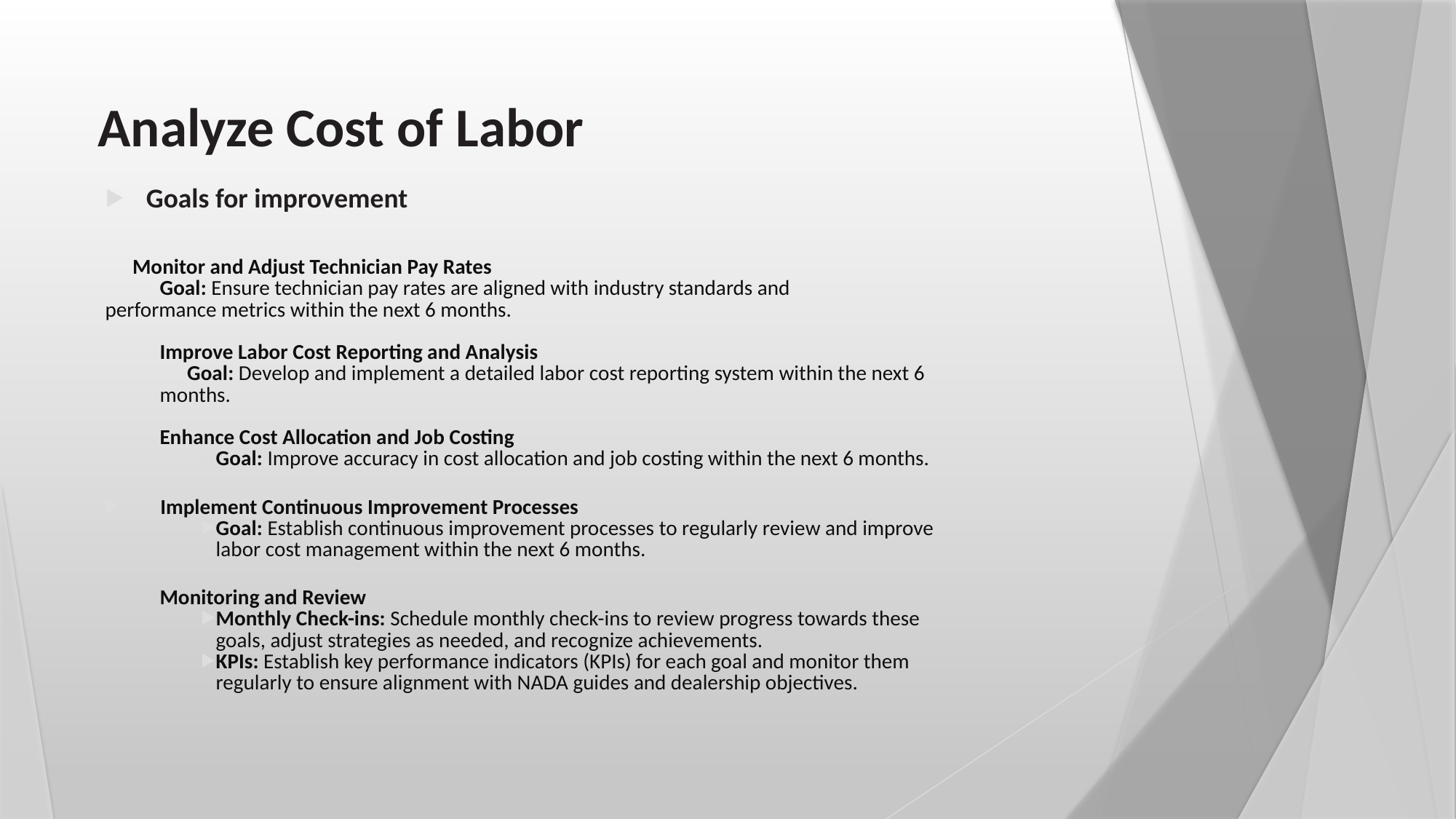

# Analyze Cost of Labor

Goals for improvement

   	Monitor and Adjust Technician Pay Rates
		Goal: Ensure technician pay rates are aligned with industry standards and 				performance metrics within the next 6 months.

Improve Labor Cost Reporting and Analysis
	Goal: Develop and implement a detailed labor cost reporting system within the next 6 	months.

Enhance Cost Allocation and Job Costing
Goal: Improve accuracy in cost allocation and job costing within the next 6 months.

   Implement Continuous Improvement Processes
Goal: Establish continuous improvement processes to regularly review and improve labor cost management within the next 6 months.

Monitoring and Review
Monthly Check-ins: Schedule monthly check-ins to review progress towards these goals, adjust strategies as needed, and recognize achievements.
KPIs: Establish key performance indicators (KPIs) for each goal and monitor them regularly to ensure alignment with NADA guides and dealership objectives.